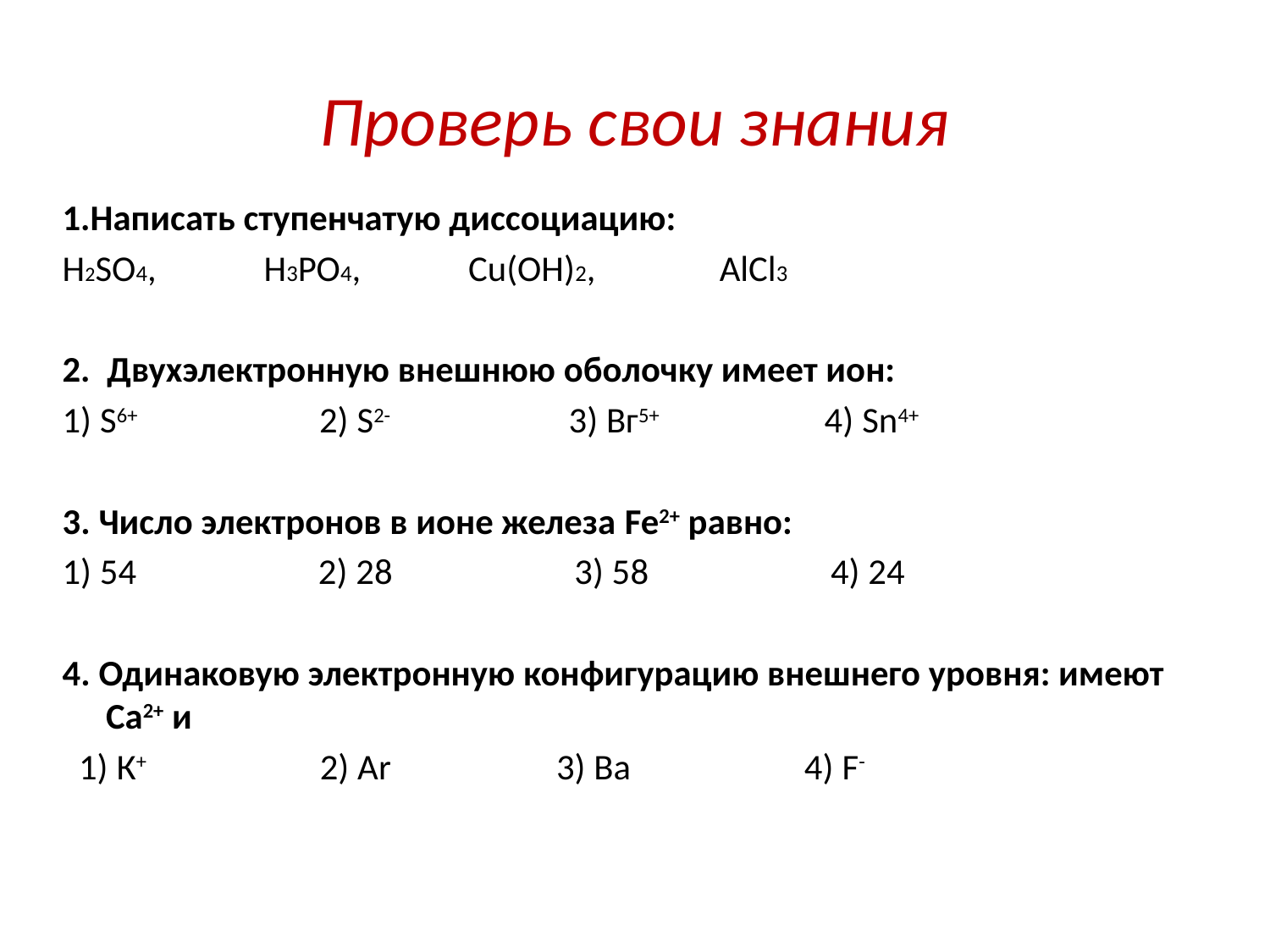

# Проверь свои знания
1.Написать ступенчатую диссоциацию:
H2SO4,             H3PO4,             Cu(OH)2,               AlCl3

2.  Двухэлектронную внешнюю оболочку имеет ион:
1) S6+                      2) S2-                      3) Вг5+                    4) Sn4+

3. Число электронов в ионе железа Fe2+ равно:
1) 54                      2) 28                      3) 58                      4) 24

4. Одинаковую электронную конфигурацию внешнего уровня: имеют Са2+ и
  1) К+                     2) Аr                    3) Ва                     4) F-